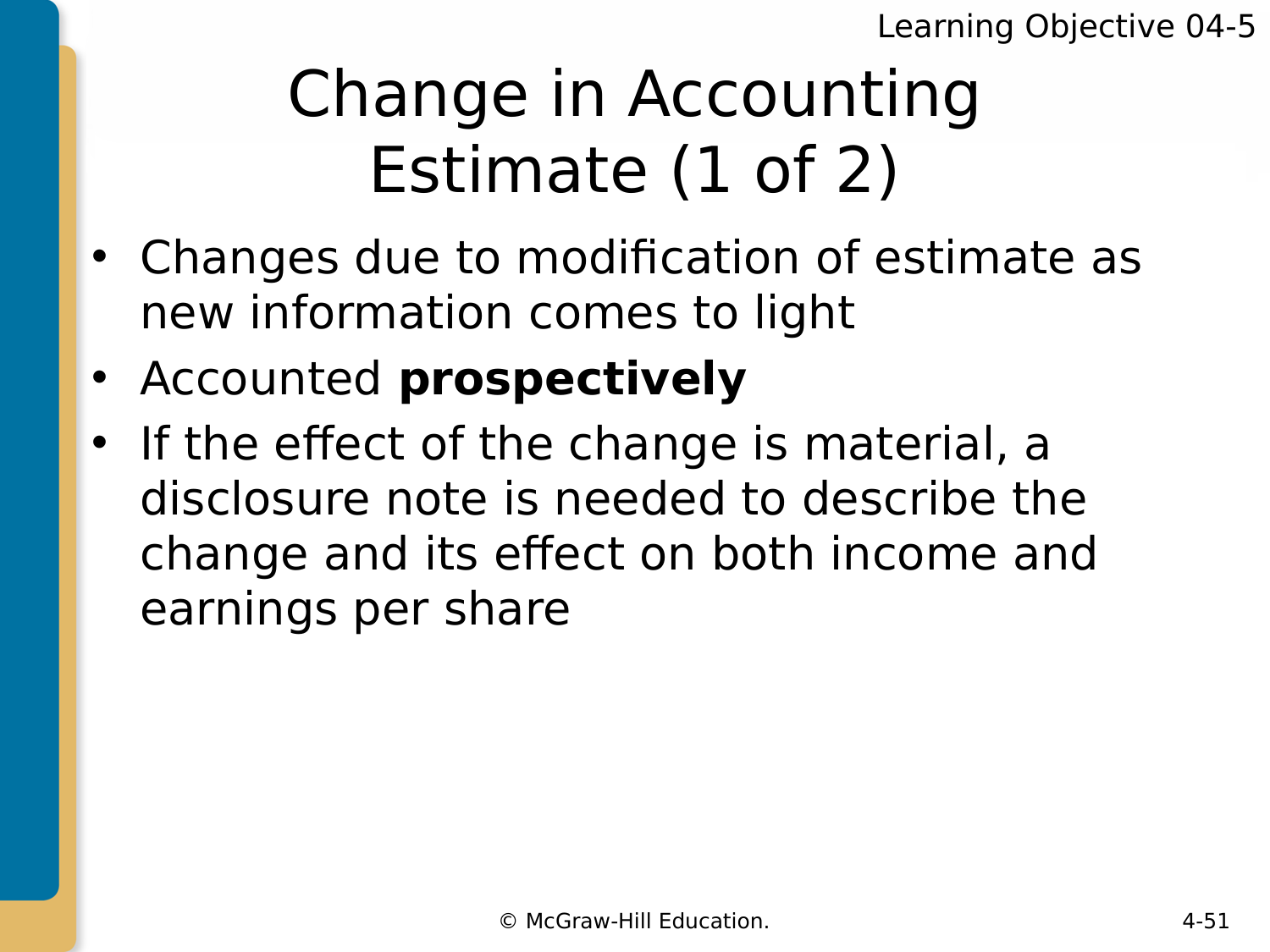

Learning Objective 04-5
# Change in Accounting Estimate (1 of 2)
Changes due to modification of estimate as new information comes to light
Accounted prospectively
If the effect of the change is material, a disclosure note is needed to describe the change and its effect on both income and earnings per share